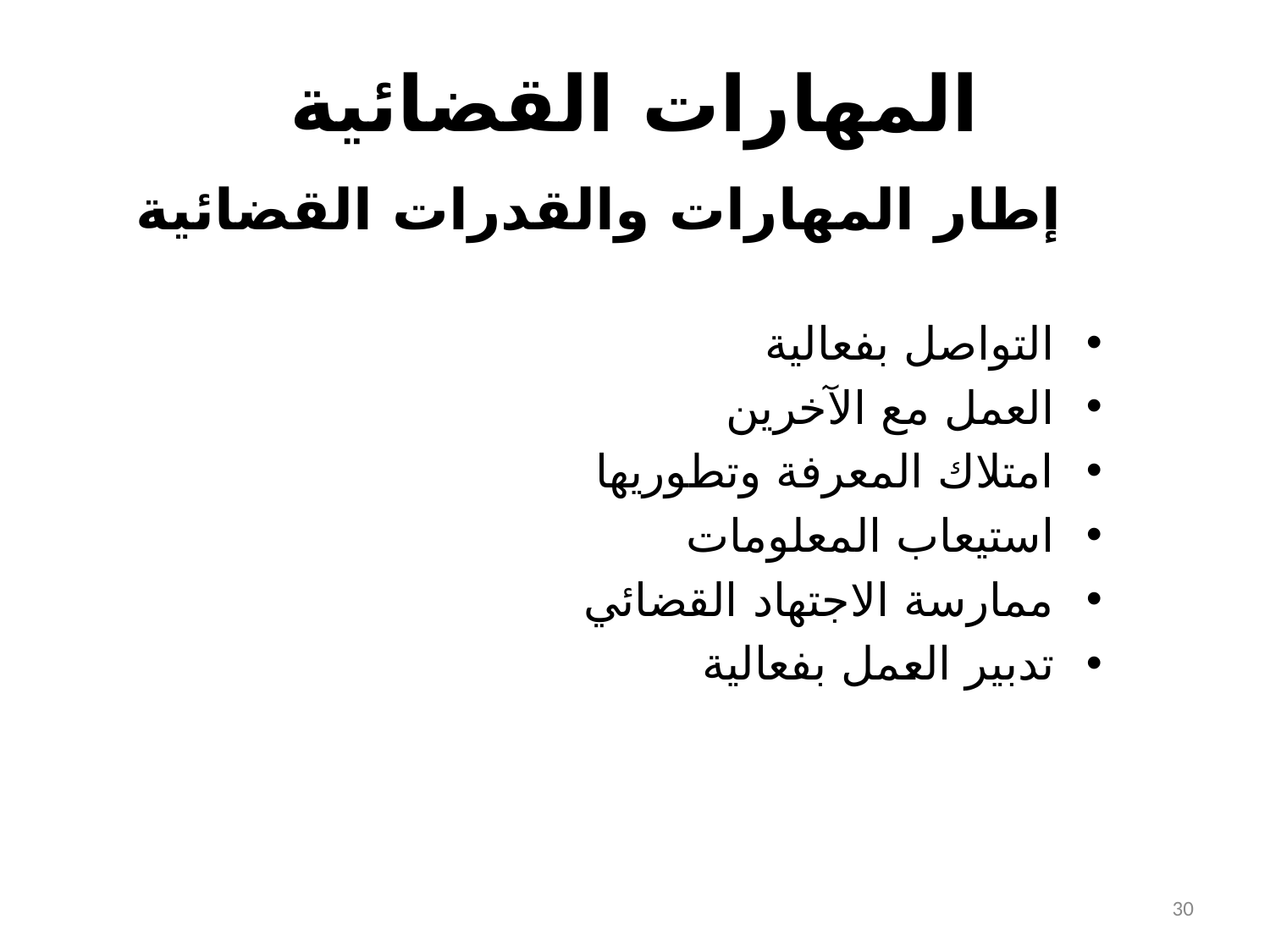

# المهارات القضائية
إطار المهارات والقدرات القضائية

التواصل بفعالية
العمل مع الآخرين
امتلاك المعرفة وتطوريها
استيعاب المعلومات
ممارسة الاجتهاد القضائي
تدبير العمل بفعالية
30